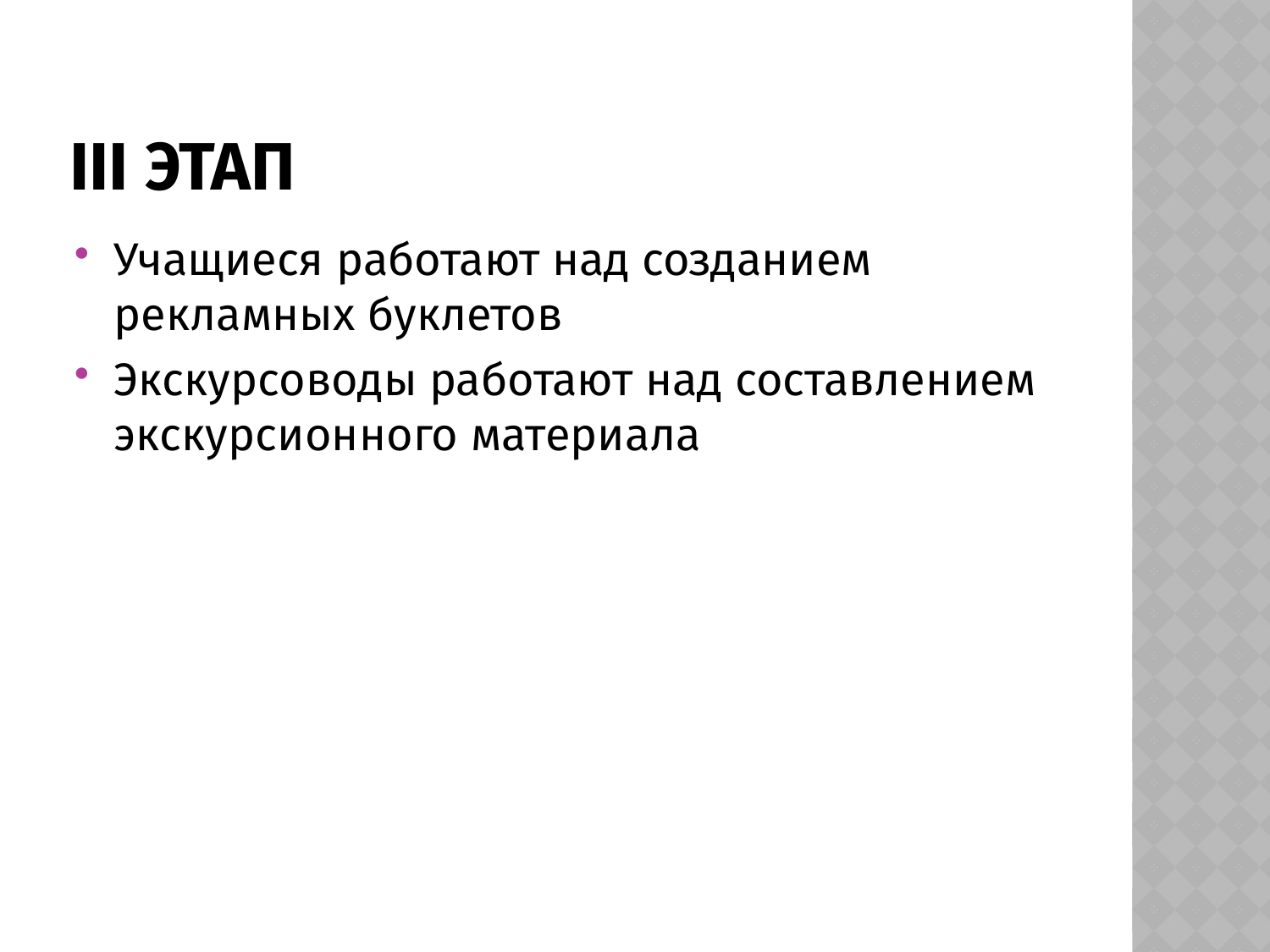

# III этап
Учащиеся работают над созданием рекламных буклетов
Экскурсоводы работают над составлением экскурсионного материала